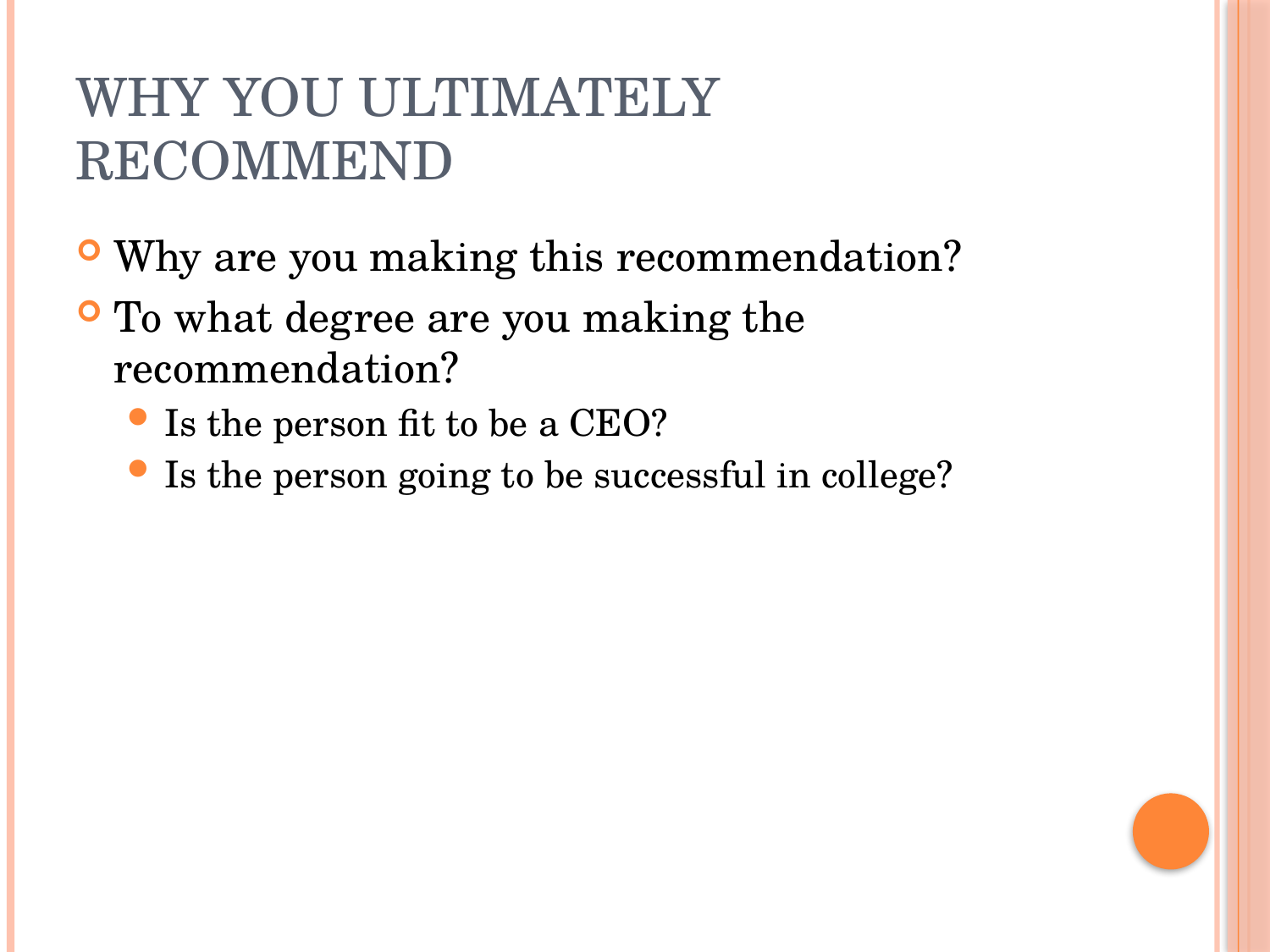

# Why you ultimately recommend
Why are you making this recommendation?
To what degree are you making the recommendation?
Is the person fit to be a CEO?
Is the person going to be successful in college?